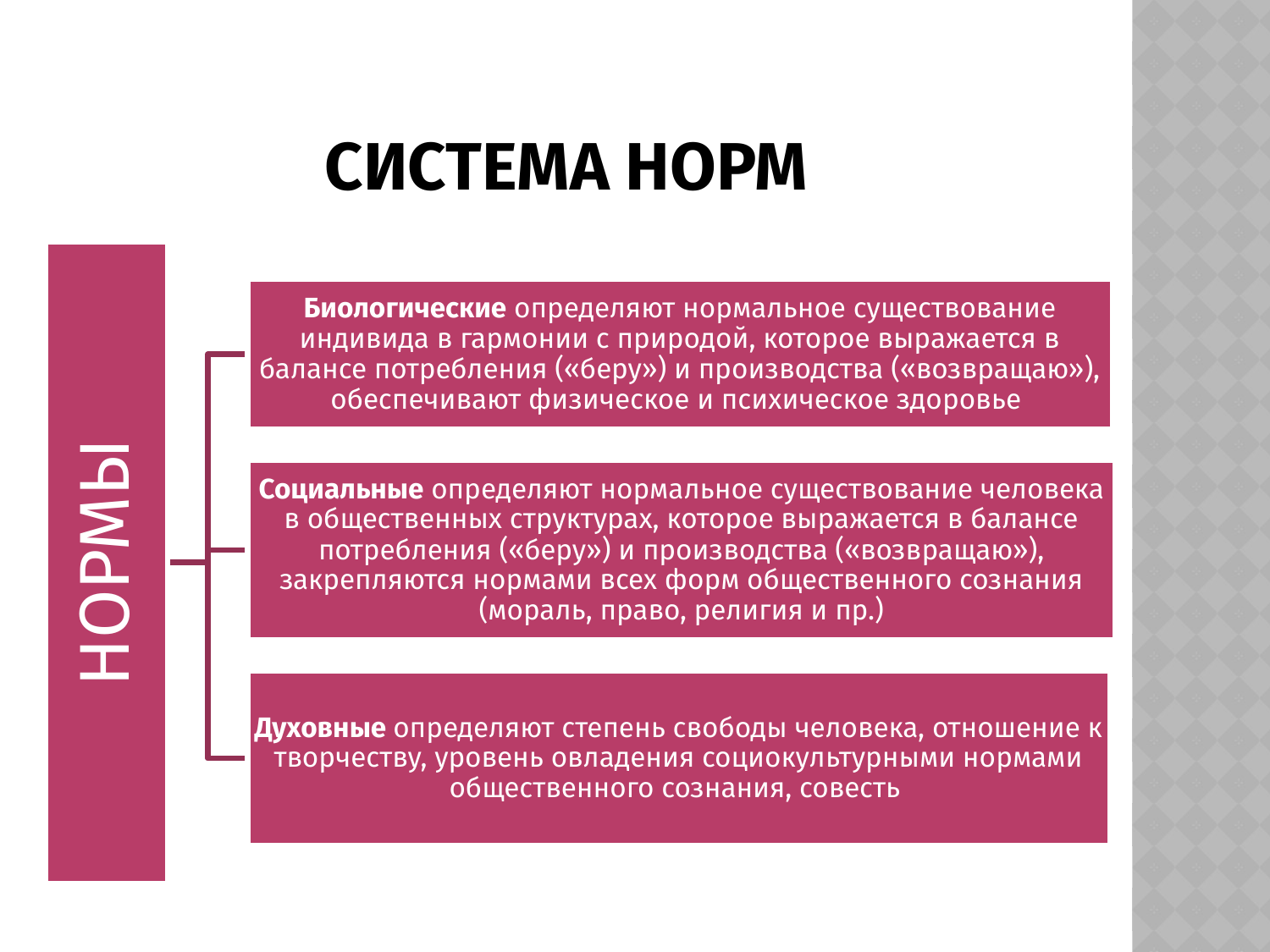

# Система норм

НОРМЫ
Биологические определяют нормальное существование индивида в гармонии с природой, которое выражается в балансе потребления («беру») и производства («возвращаю»), обеспечивают физическое и психическое здоровье
Социальные определяют нормальное существование человека в общественных структурах, которое выражается в балансе потребления («беру») и производства («возвращаю»), закрепляются нормами всех форм общественного сознания (мораль, право, религия и пр.)
Духовные определяют степень свободы человека, отношение к творчеству, уровень овладения социокультурными нормами общественного сознания, совесть